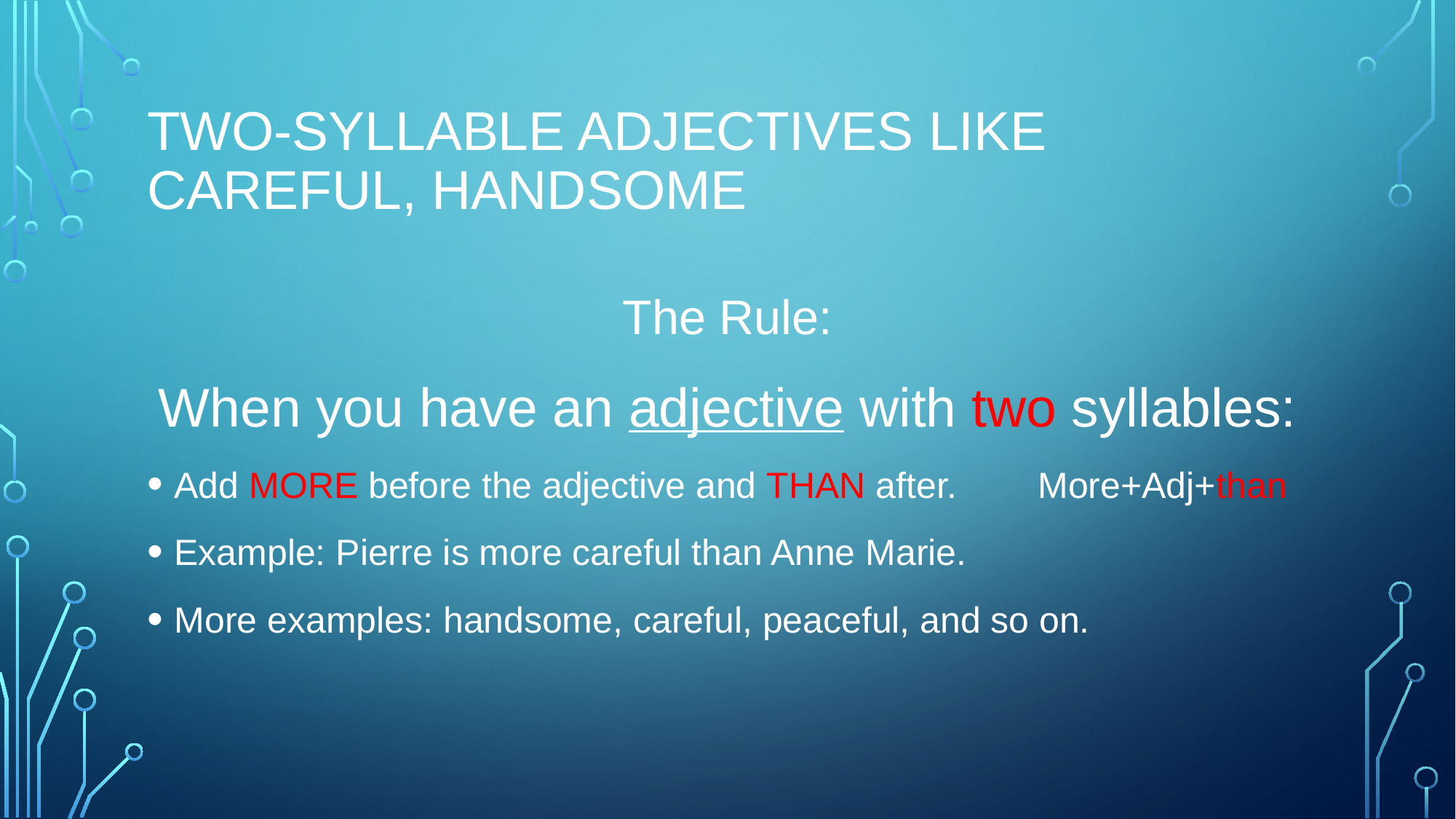

# Two-syllable adjectives like careful, handsome
The Rule:
When you have an adjective with two syllables:
Add MORE before the adjective and THAN after.        More+Adj+than
Example: Pierre is more careful than Anne Marie.
More examples: handsome, careful, peaceful, and so on.